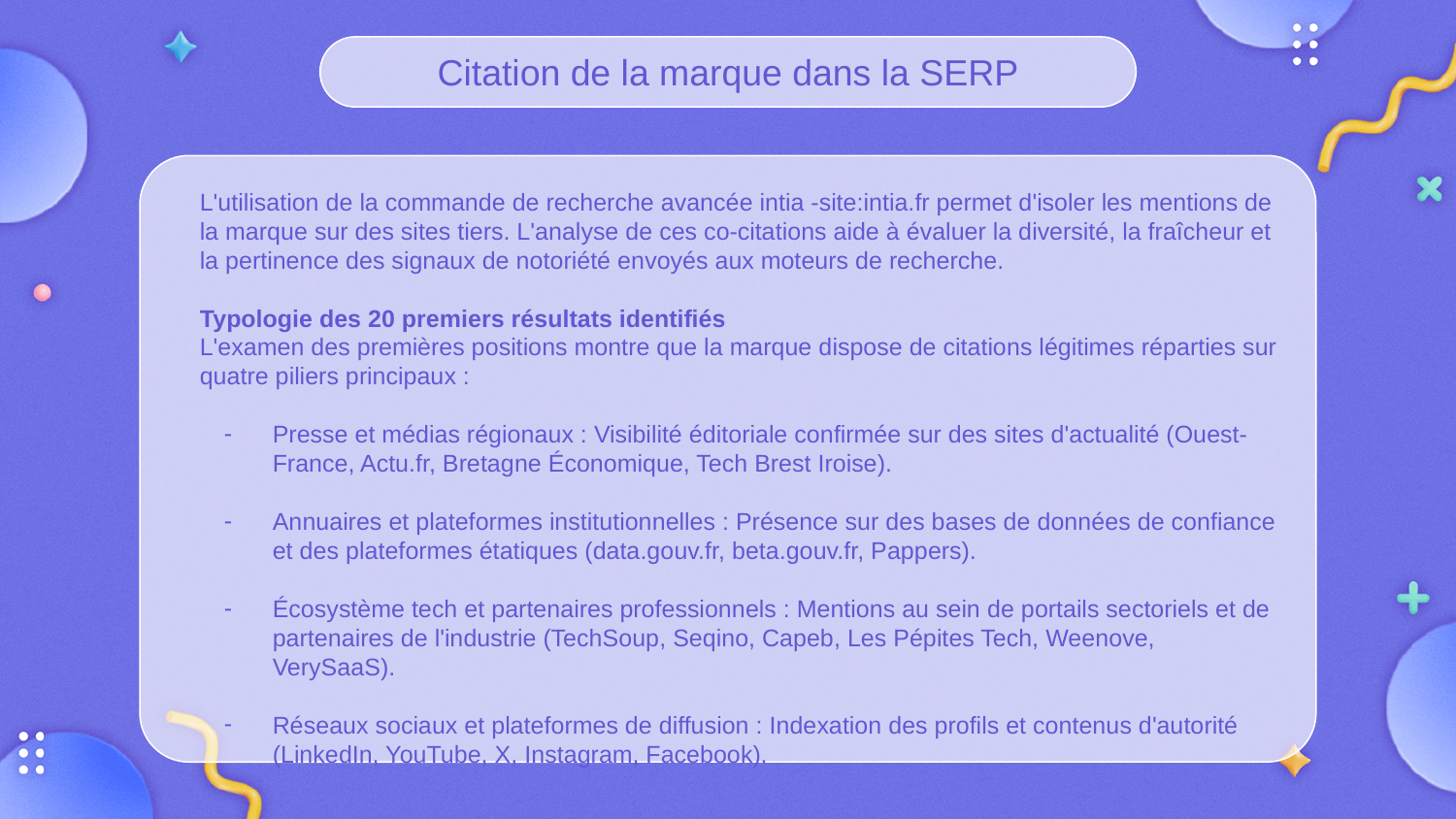

Citation de la marque dans la SERP

L'utilisation de la commande de recherche avancée intia -site:intia.fr permet d'isoler les mentions de la marque sur des sites tiers. L'analyse de ces co-citations aide à évaluer la diversité, la fraîcheur et la pertinence des signaux de notoriété envoyés aux moteurs de recherche.

Typologie des 20 premiers résultats identifiés
L'examen des premières positions montre que la marque dispose de citations légitimes réparties sur quatre piliers principaux :

Presse et médias régionaux : Visibilité éditoriale confirmée sur des sites d'actualité (Ouest-France, Actu.fr, Bretagne Économique, Tech Brest Iroise).

Annuaires et plateformes institutionnelles : Présence sur des bases de données de confiance et des plateformes étatiques (data.gouv.fr, beta.gouv.fr, Pappers).

Écosystème tech et partenaires professionnels : Mentions au sein de portails sectoriels et de partenaires de l'industrie (TechSoup, Seqino, Capeb, Les Pépites Tech, Weenove, VerySaaS).

Réseaux sociaux et plateformes de diffusion : Indexation des profils et contenus d'autorité (LinkedIn, YouTube, X, Instagram, Facebook).